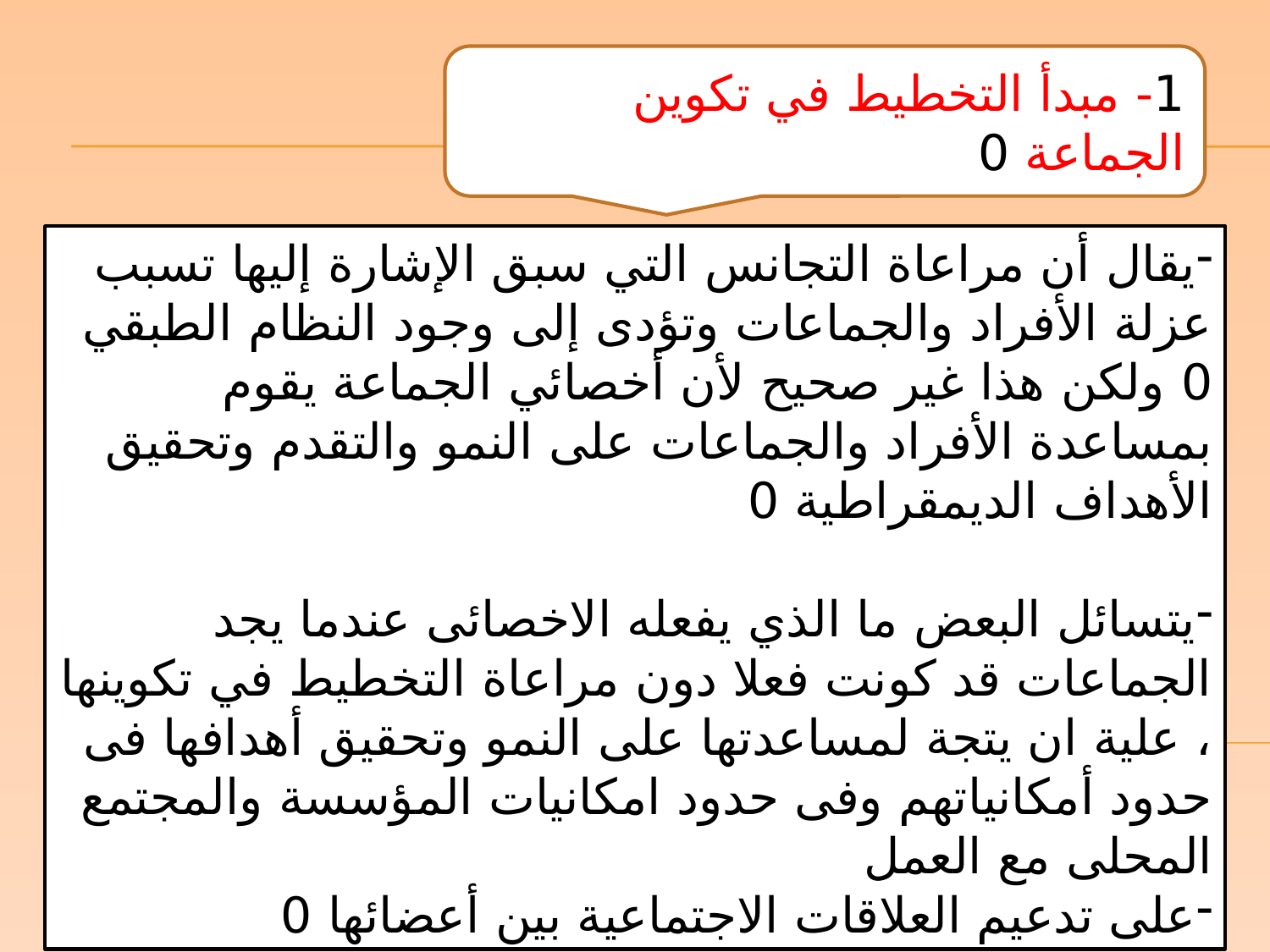

1- مبدأ التخطيط في تكوين الجماعة 0
يقال أن مراعاة التجانس التي سبق الإشارة إليها تسبب عزلة الأفراد والجماعات وتؤدى إلى وجود النظام الطبقي 0 ولكن هذا غير صحيح لأن أخصائي الجماعة يقوم بمساعدة الأفراد والجماعات على النمو والتقدم وتحقيق الأهداف الديمقراطية 0

يتسائل البعض ما الذي يفعله الاخصائى عندما يجد الجماعات قد كونت فعلا دون مراعاة التخطيط في تكوينها ، علية ان يتجة لمساعدتها على النمو وتحقيق أهدافها فى حدود أمكانياتهم وفى حدود امكانيات المؤسسة والمجتمع المحلى مع العمل
على تدعيم العلاقات الاجتماعية بين أعضائها 0